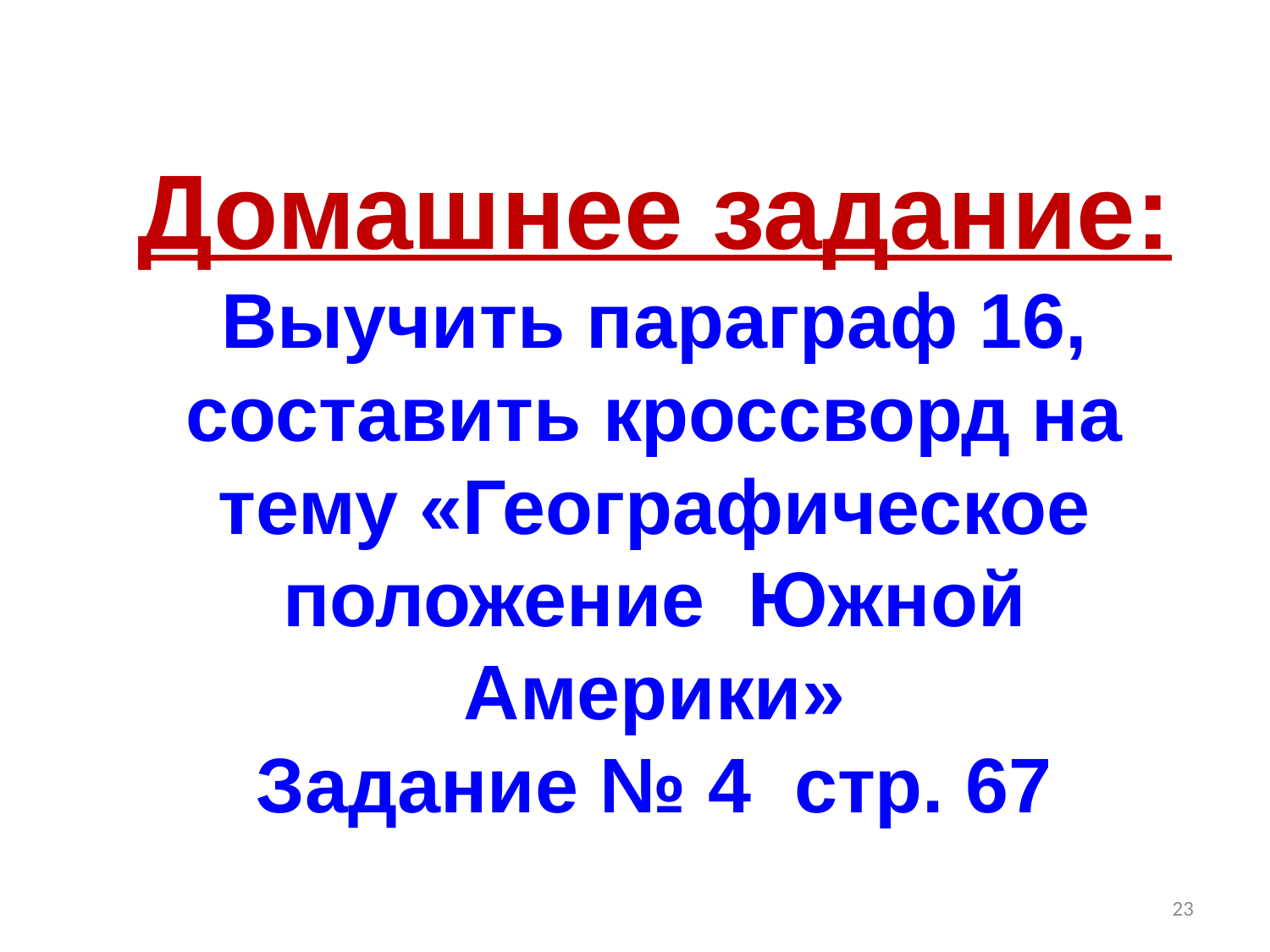

Домашнее задание:
Выучить параграф 16, составить кроссворд на тему «Географическое положение  Южной Америки»
Задание № 4  стр. 67
23